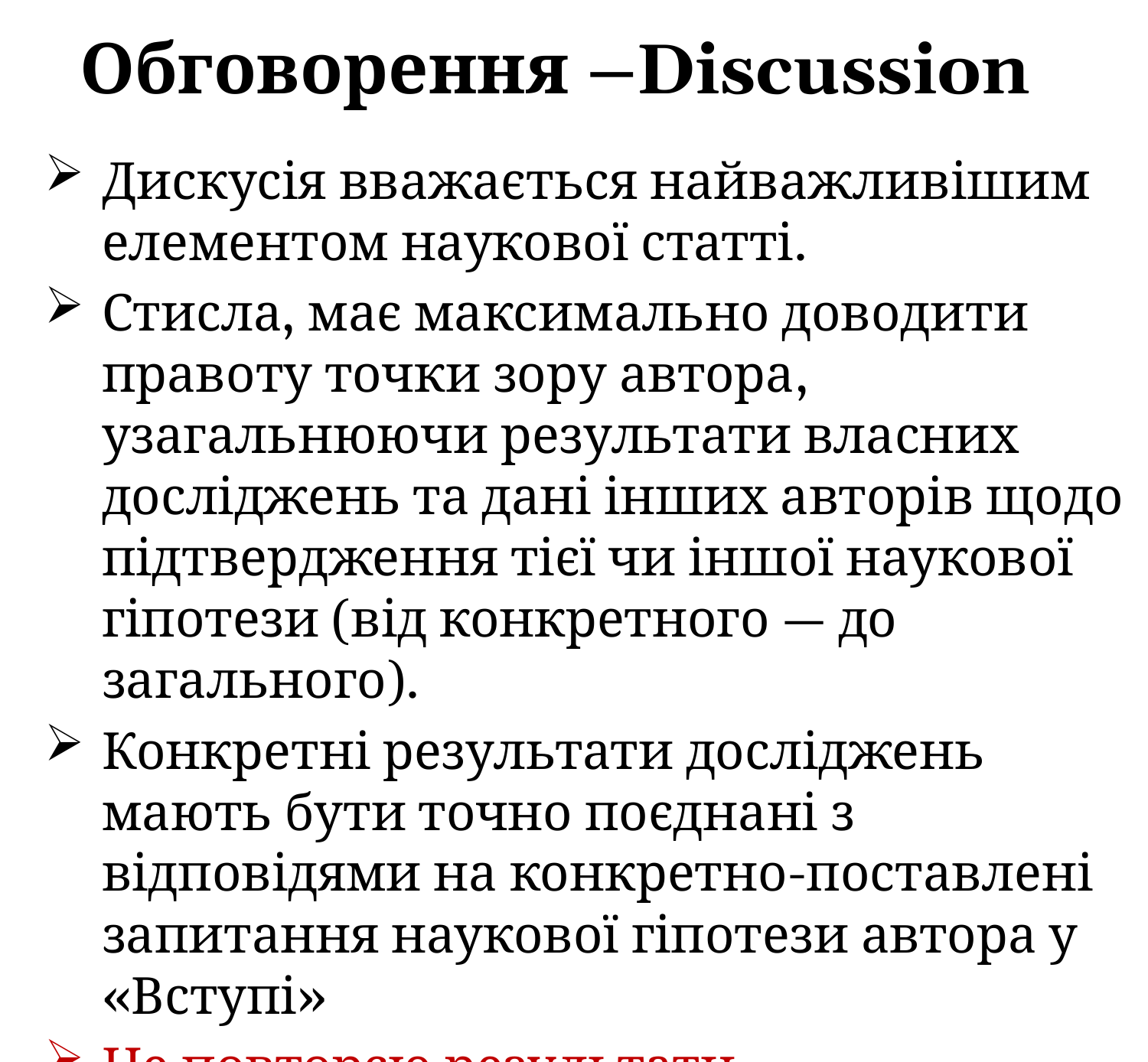

# Обговорення –Discussion
Дискусія вважається найважливішим елементом наукової статті.
Стисла, має максимально доводити правоту точки зору автора, узагальнюючи результати власних досліджень та дані інших авторів щодо підтвердження тієї чи іншої наукової гіпотези (від конкретного — до загального).
Конкретні результати досліджень мають бути точно поєднані з відповідями на конкретно-поставлені запитання наукової гіпотези автора у «Вступі»
Не повторєю результати